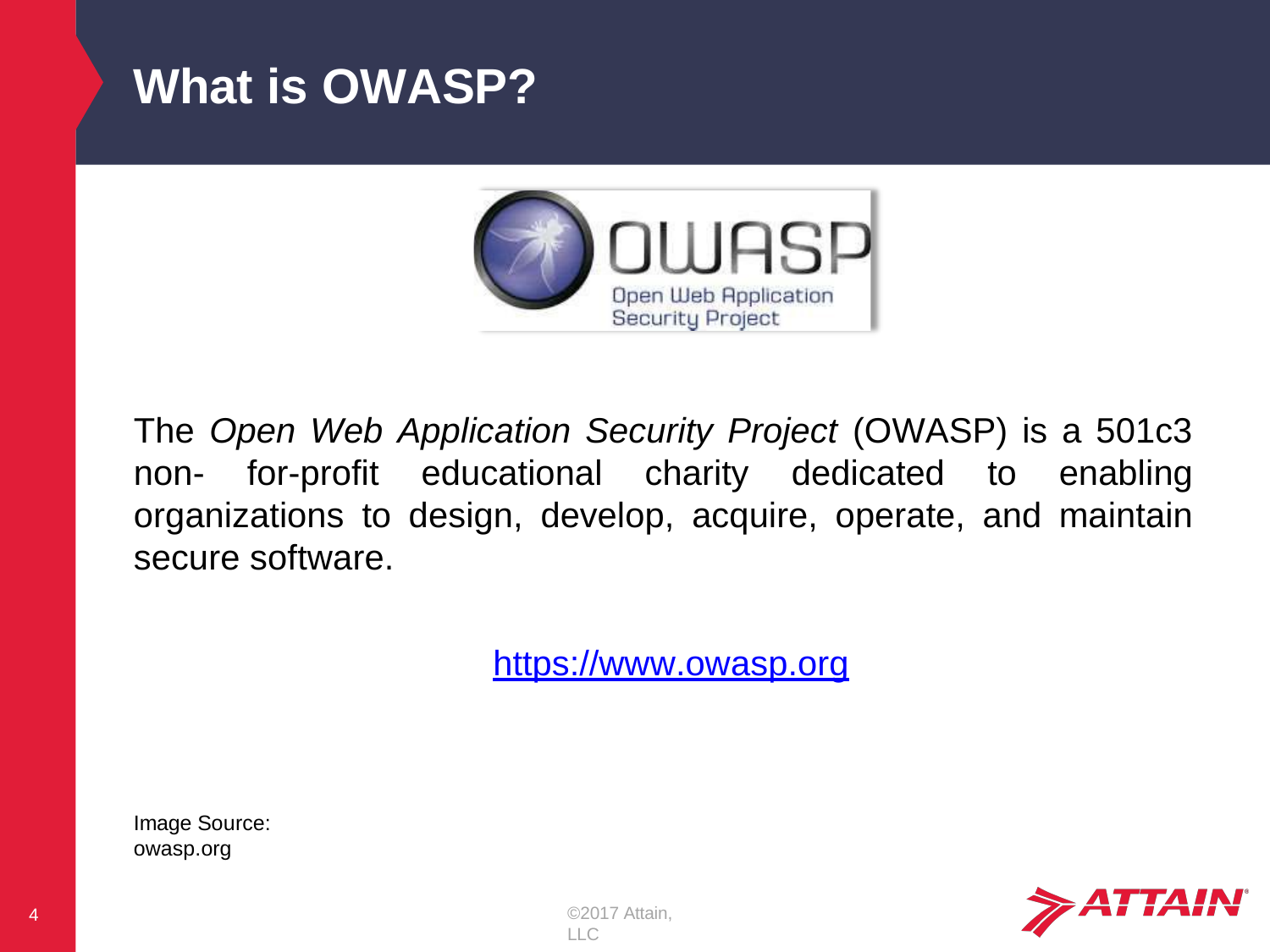

# What is OWASP?

The Open Web Application Security Project (OWASP) is a 501c3 non- for-profit educational charity dedicated to enabling organizations to design, develop, acquire, operate, and maintain secure software.

https://www.owasp.org
Image Source: owasp.org
©2017 Attain, LLC
4